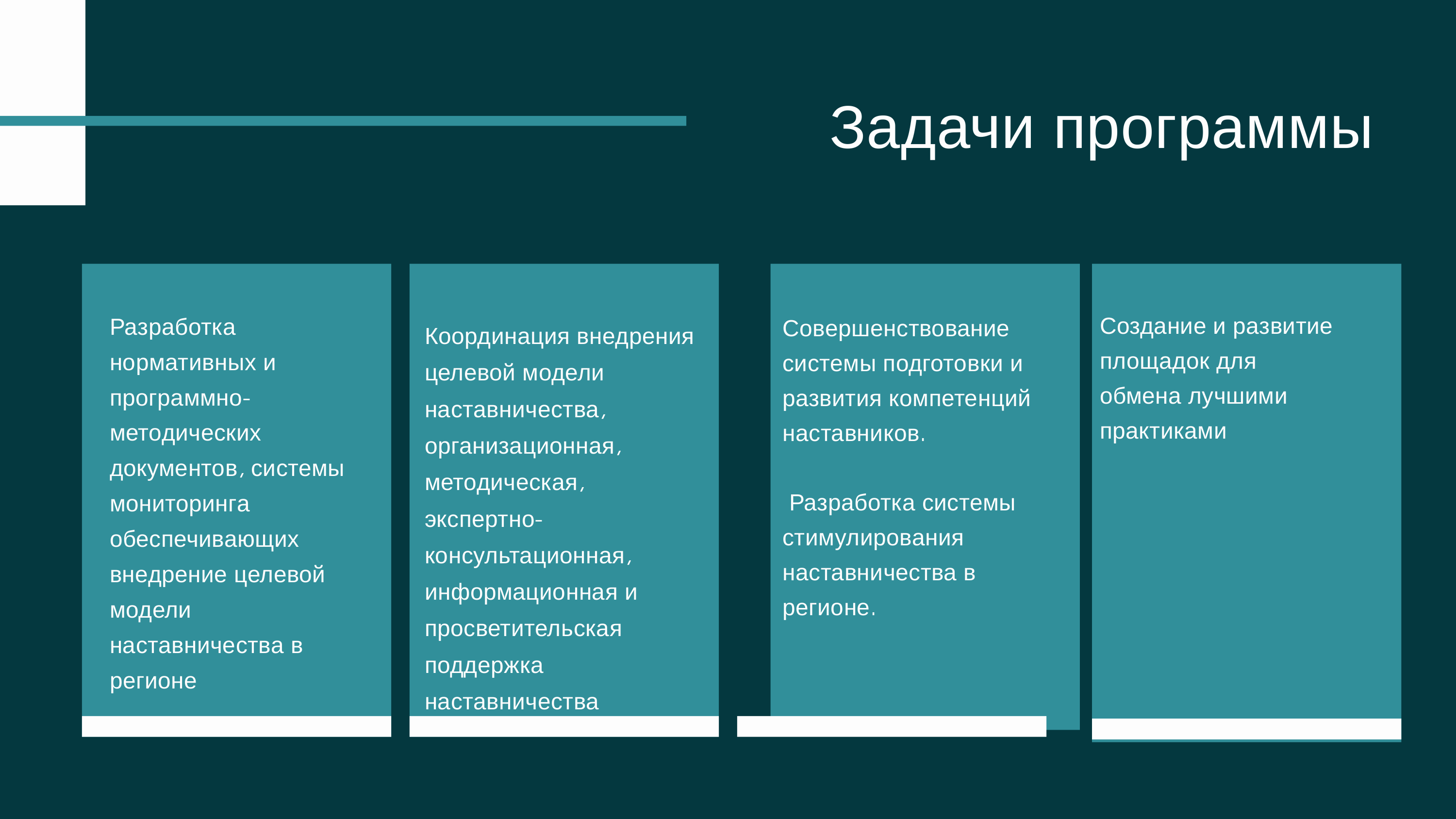

Задачи программы

Разработка нормативных и программно-методических документов, системы мониторинга обеспечивающих внедрение целевой модели наставничества в регионе
Создание и развитие площадок для обмена лучшими практиками
Совершенствование системы подготовки и развития компетенций наставников.

 Разработка системы стимулирования наставничества в регионе.

Координация внедрения целевой модели наставничества, организационная, методическая, экспертно-консультационная, информационная и просветительская поддержка наставничества